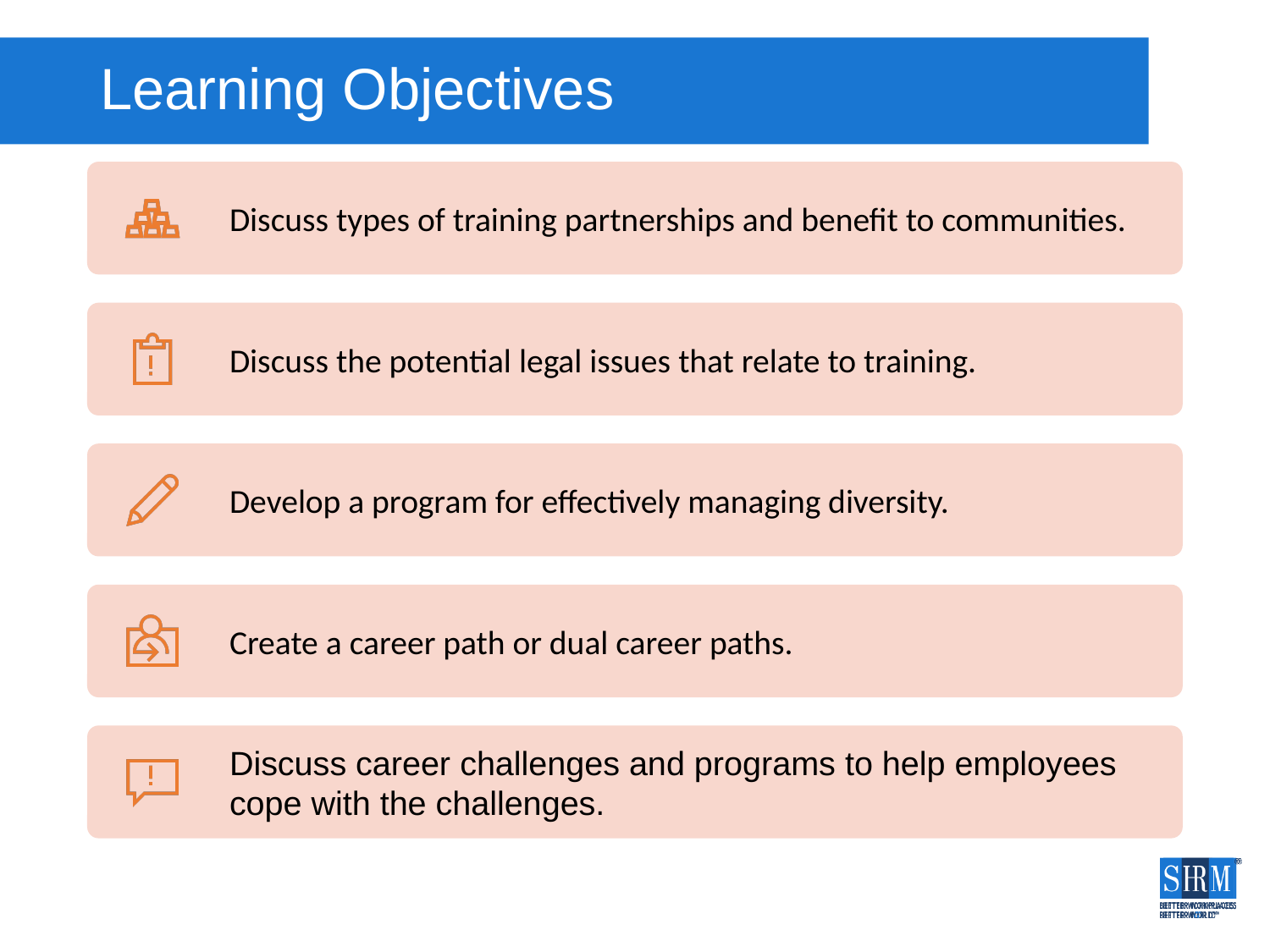

# Learning Objectives
Discuss types of training partnerships and benefit to communities.
Discuss the potential legal issues that relate to training.
Develop a program for effectively managing diversity.
Create a career path or dual career paths.
Discuss career challenges and programs to help employees cope with the challenges.